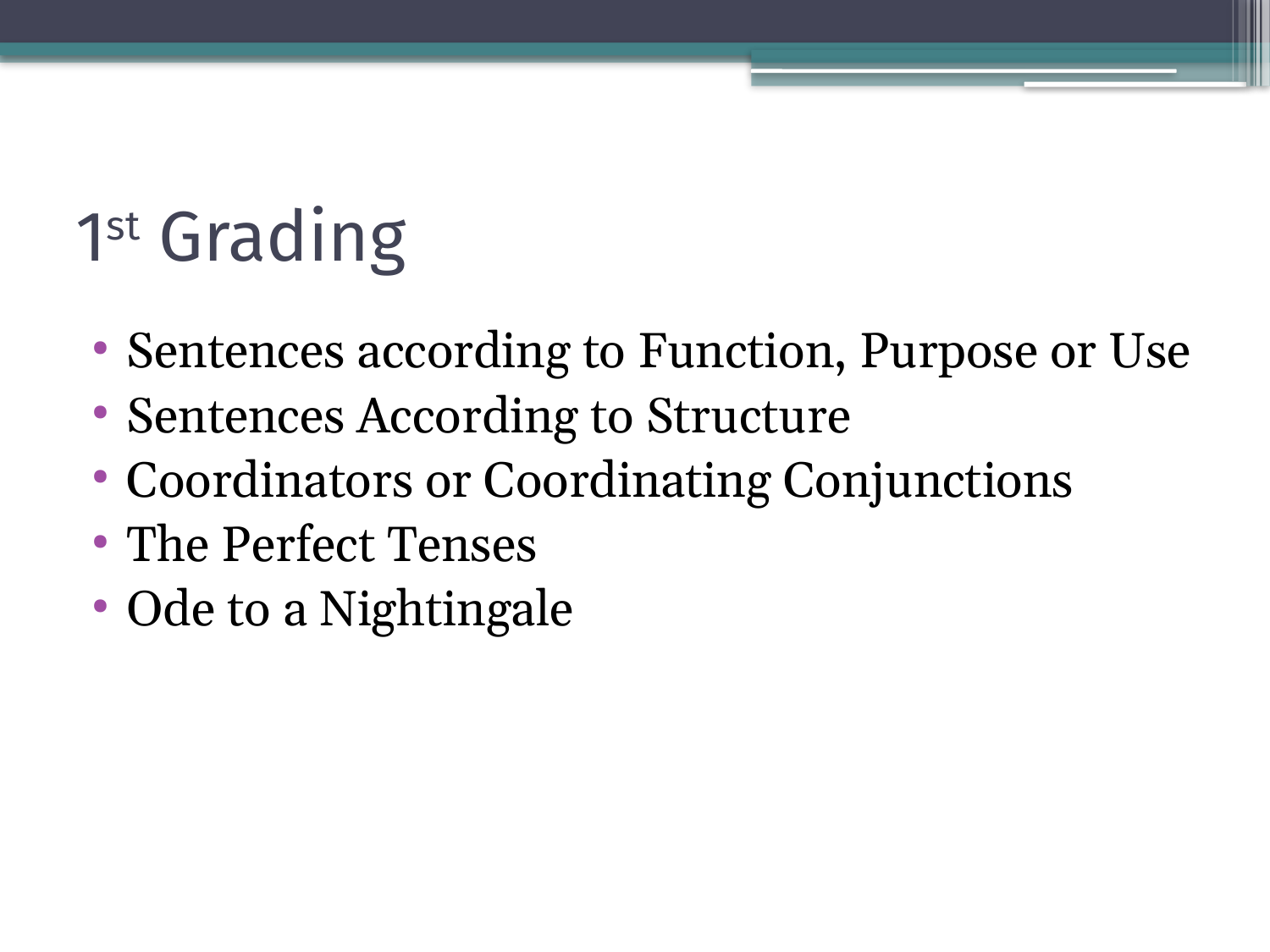

# 1st Grading
Sentences according to Function, Purpose or Use
Sentences According to Structure
Coordinators or Coordinating Conjunctions
The Perfect Tenses
Ode to a Nightingale